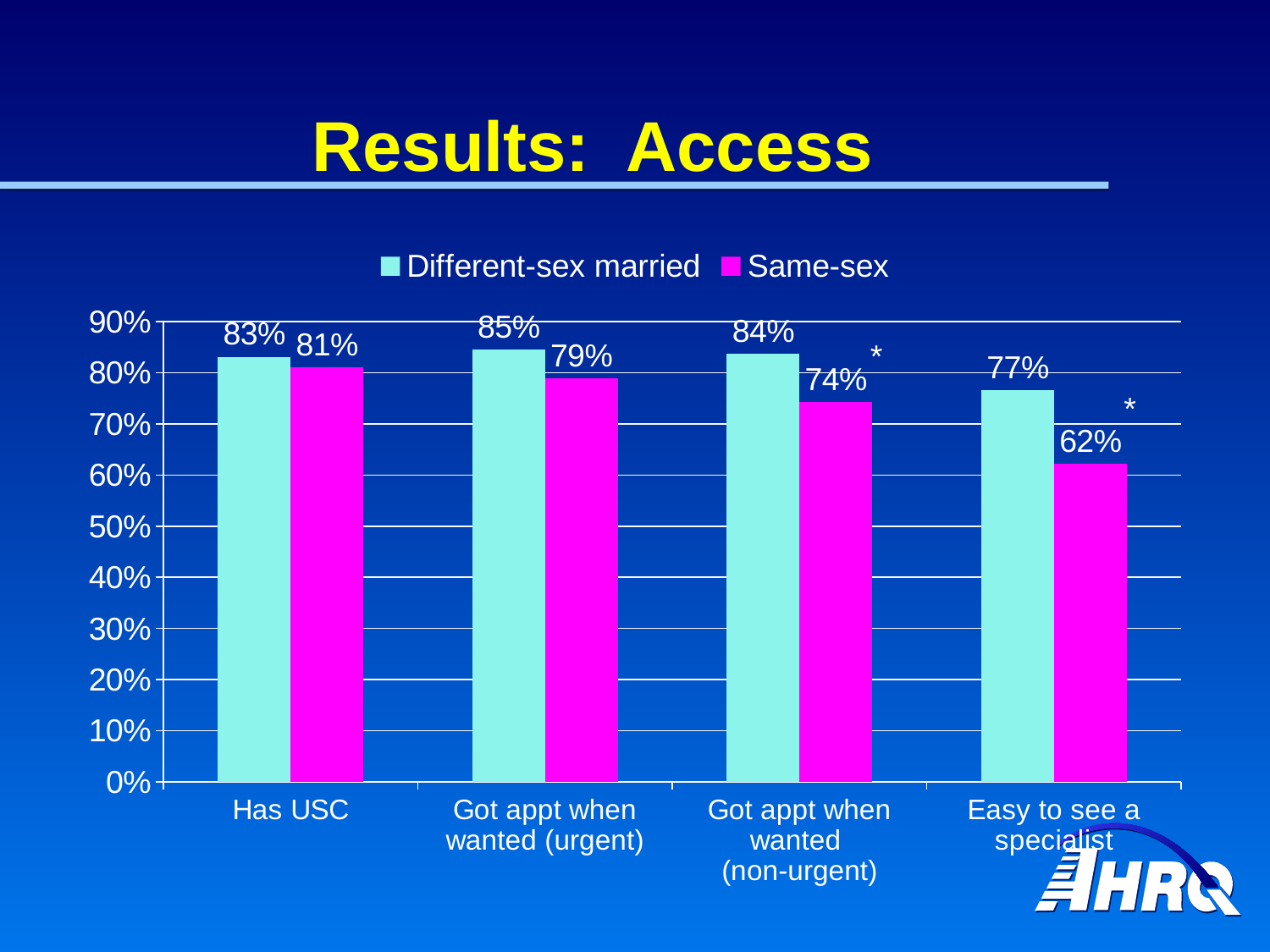

# Results:  Access

### Chart

| Category | Different-sex married | Same-sex |
|---|---|---|
| Has USC | 0.831 | 0.81 |
| Got appt when wanted (urgent) | 0.845 | 0.789 |
| Got appt when wanted
(non-urgent) | 0.837 | 0.743 |
| Easy to see a specialist | 0.766 | 0.622 |
*
*